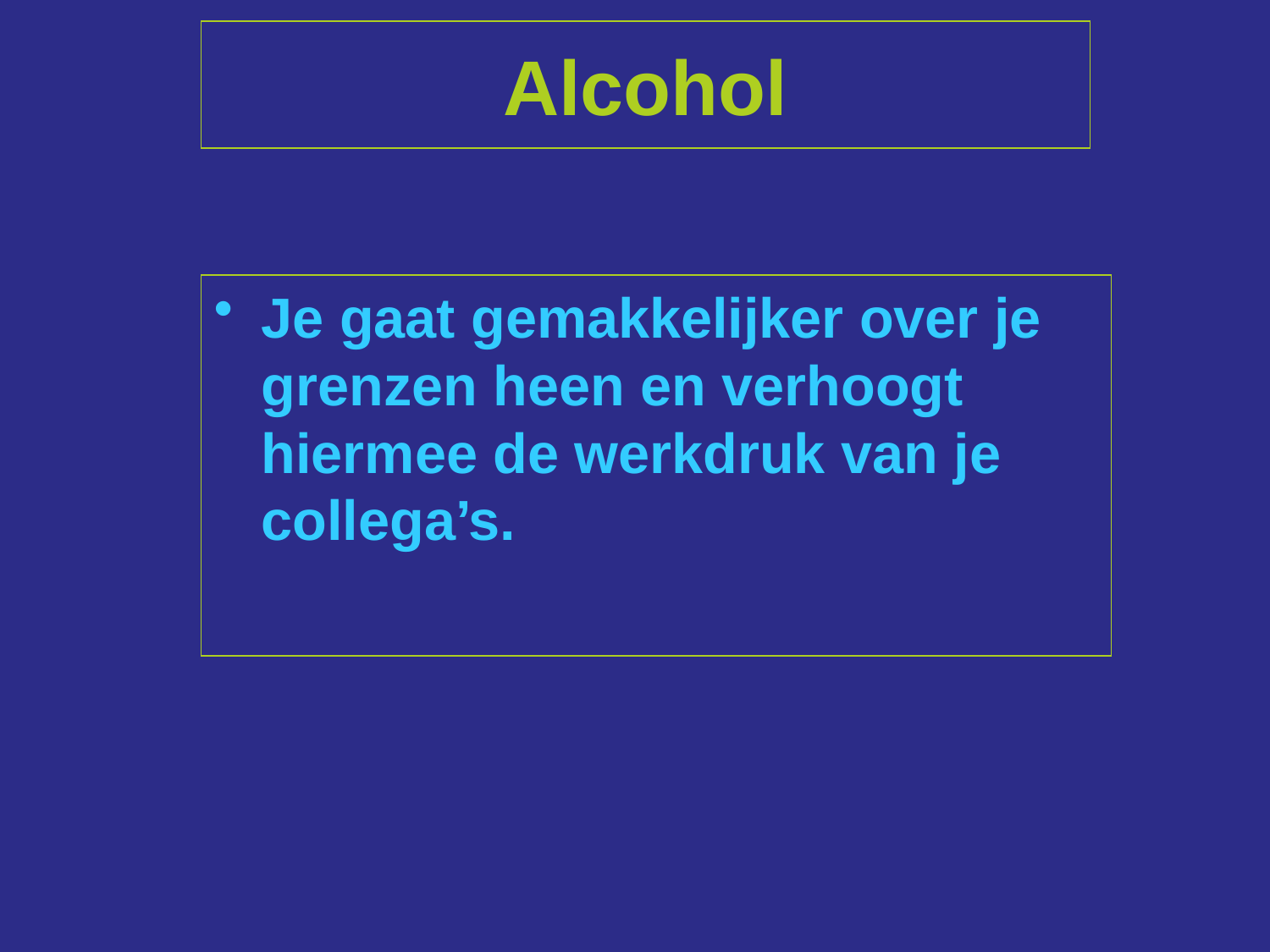

# Alcohol
Je gaat gemakkelijker over je grenzen heen en verhoogt hiermee de werkdruk van je collega’s.